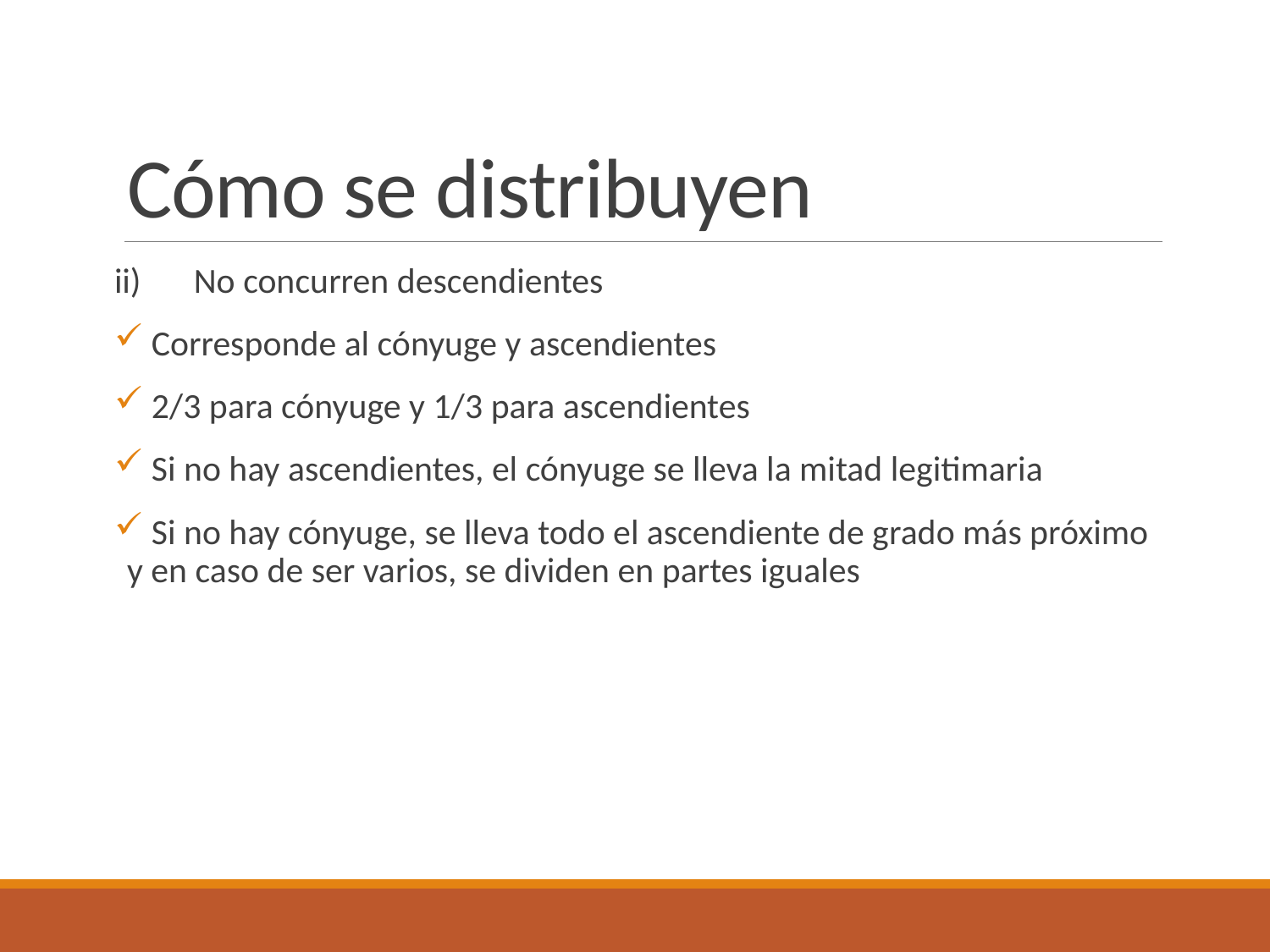

# Cómo se distribuyen
ii)	No concurren descendientes
 Corresponde al cónyuge y ascendientes
 2/3 para cónyuge y 1/3 para ascendientes
 Si no hay ascendientes, el cónyuge se lleva la mitad legitimaria
 Si no hay cónyuge, se lleva todo el ascendiente de grado más próximo y en caso de ser varios, se dividen en partes iguales